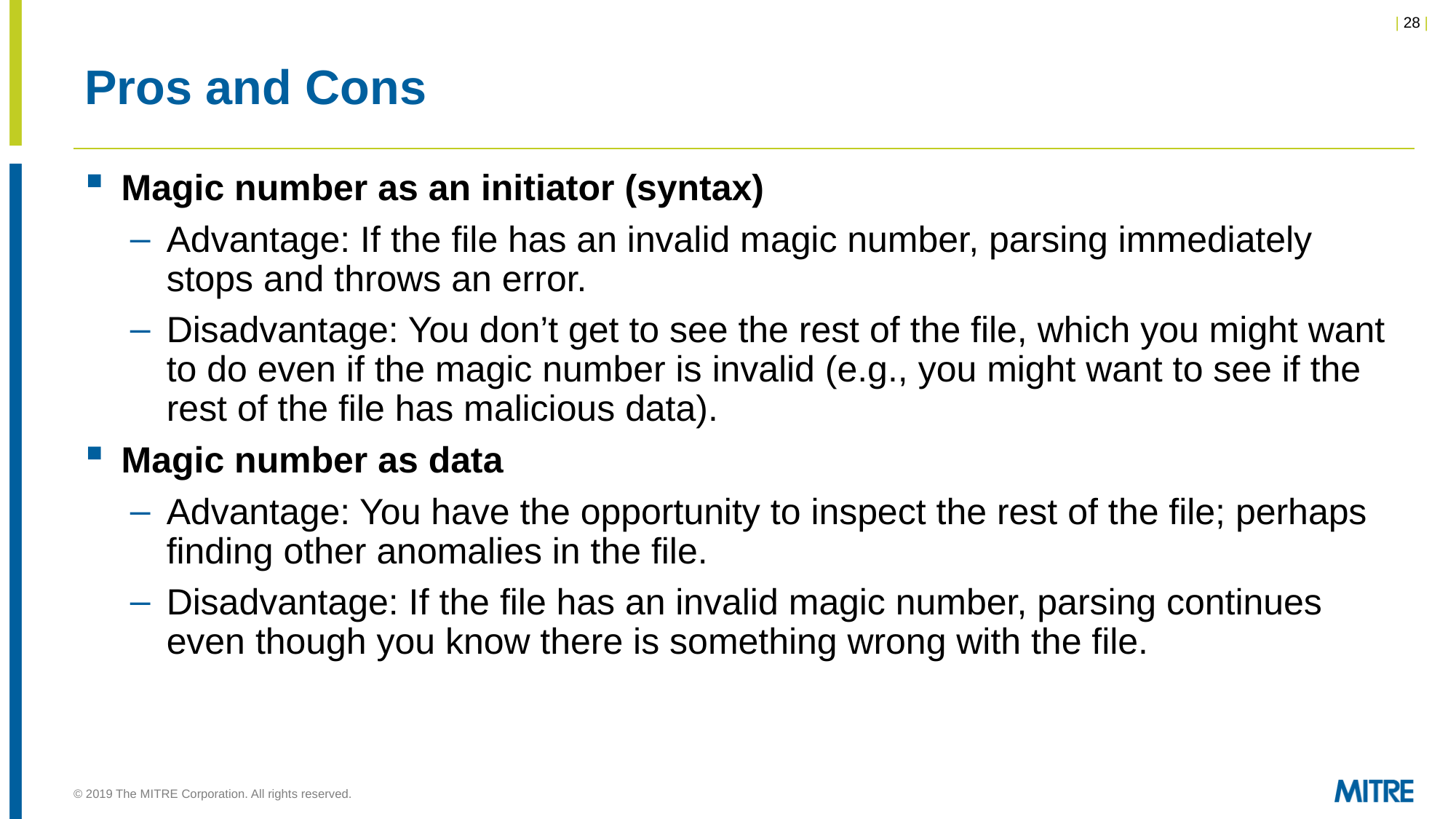

# Pros and Cons
Magic number as an initiator (syntax)
Advantage: If the file has an invalid magic number, parsing immediately stops and throws an error.
Disadvantage: You don’t get to see the rest of the file, which you might want to do even if the magic number is invalid (e.g., you might want to see if the rest of the file has malicious data).
Magic number as data
Advantage: You have the opportunity to inspect the rest of the file; perhaps finding other anomalies in the file.
Disadvantage: If the file has an invalid magic number, parsing continues even though you know there is something wrong with the file.
© 2019 The MITRE Corporation. All rights reserved.